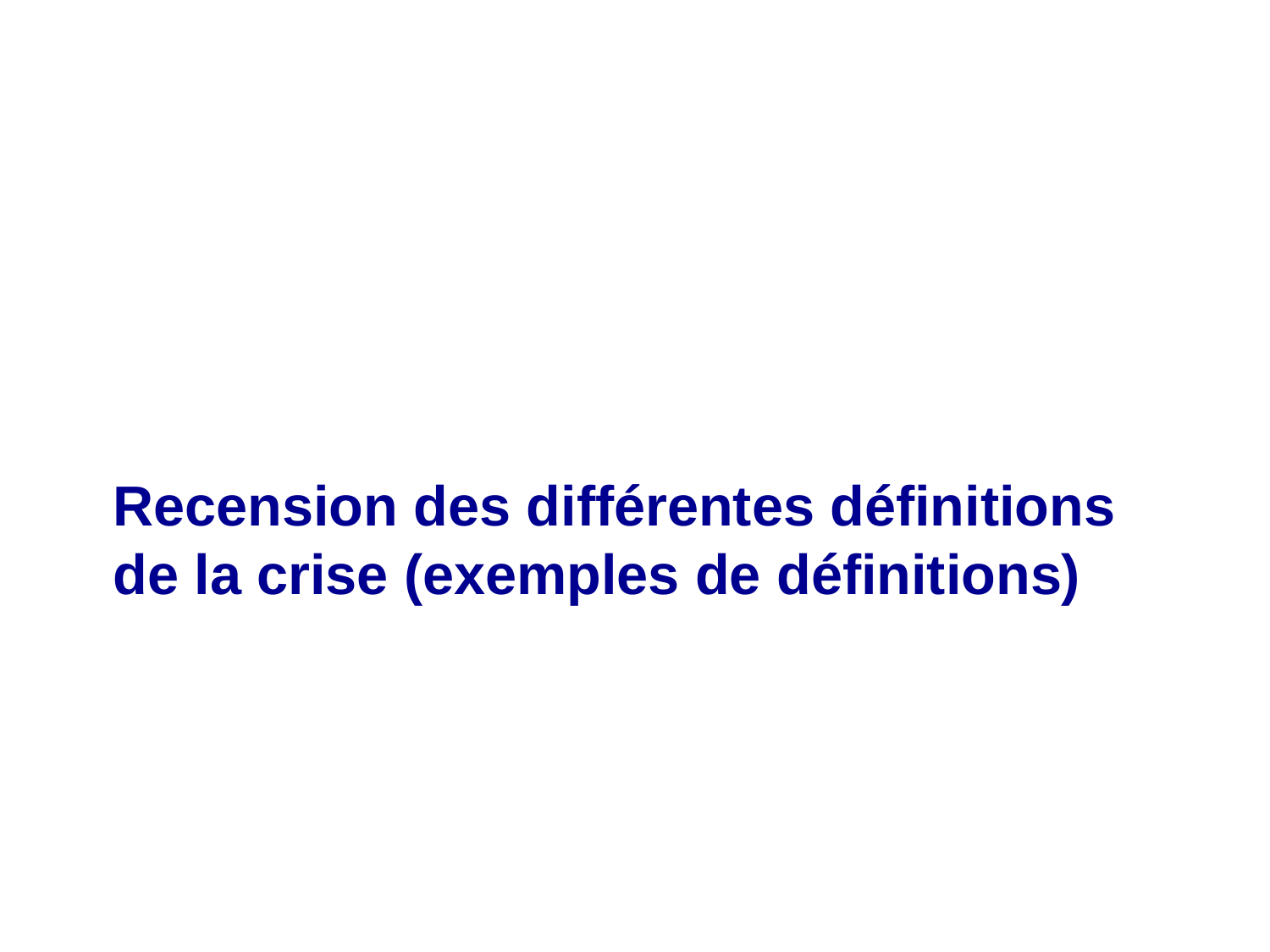

Recension des différentes définitions de la crise (exemples de définitions)